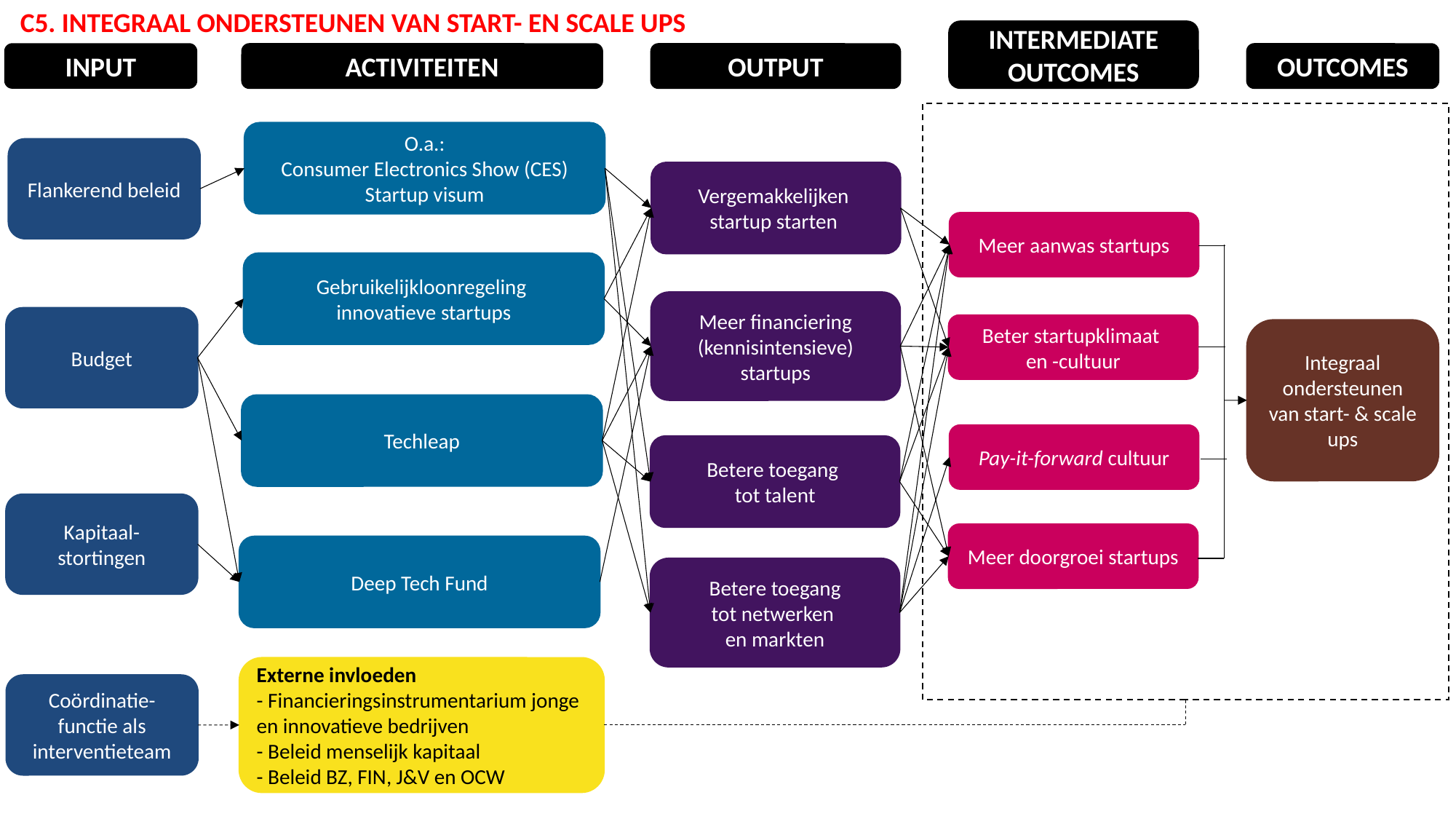

C5. INTEGRAAL ONDERSTEUNEN VAN START- EN SCALE UPS
INTERMEDIATE OUTCOMES
INPUT
ACTIVITEITEN
OUTPUT
OUTCOMES

O.a.:
Consumer Electronics Show (CES)
Startup visum
Flankerend beleid
Vergemakkelijken
startup starten
Meer aanwas startups
Gebruikelijkloonregeling
innovatieve startups
Meer financiering (kennisintensieve) startups
Budget
Beter startupklimaat
en -cultuur
Integraal ondersteunen van start- & scale ups
Techleap
Pay-it-forward cultuur
Betere toegang
tot talent
Kapitaal-stortingen
Meer doorgroei startups
Deep Tech Fund
Betere toegang
tot netwerken
en markten
Externe invloeden
- Financieringsinstrumentarium jonge en innovatieve bedrijven
- Beleid menselijk kapitaal
- Beleid BZ, FIN, J&V en OCW
Coördinatie-functie als interventieteam